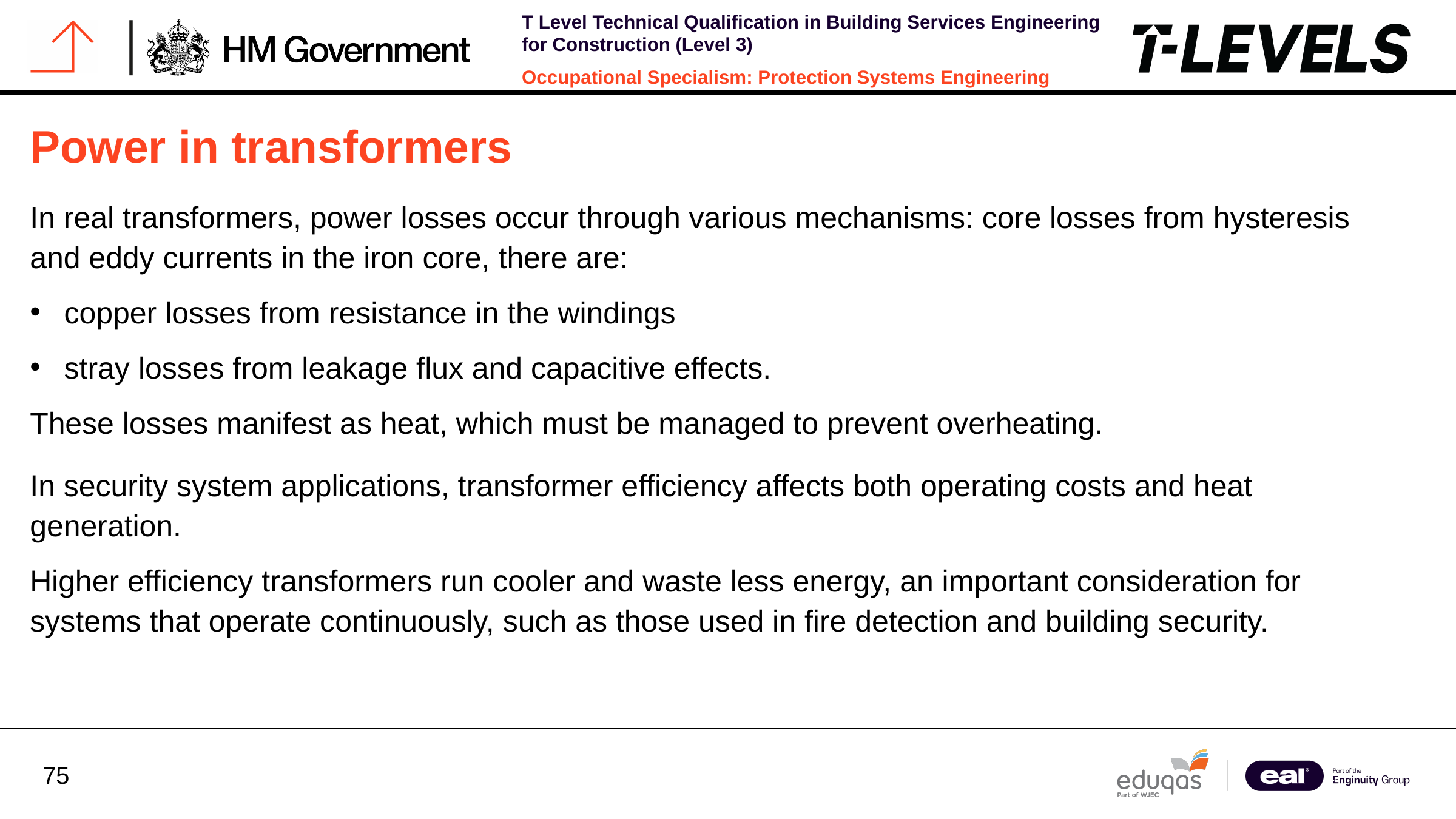

Power in transformers
In real transformers, power losses occur through various mechanisms: core losses from hysteresis and eddy currents in the iron core, there are:
copper losses from resistance in the windings
stray losses from leakage flux and capacitive effects.
These losses manifest as heat, which must be managed to prevent overheating.

In security system applications, transformer efficiency affects both operating costs and heat generation.
Higher efficiency transformers run cooler and waste less energy, an important consideration for systems that operate continuously, such as those used in fire detection and building security.